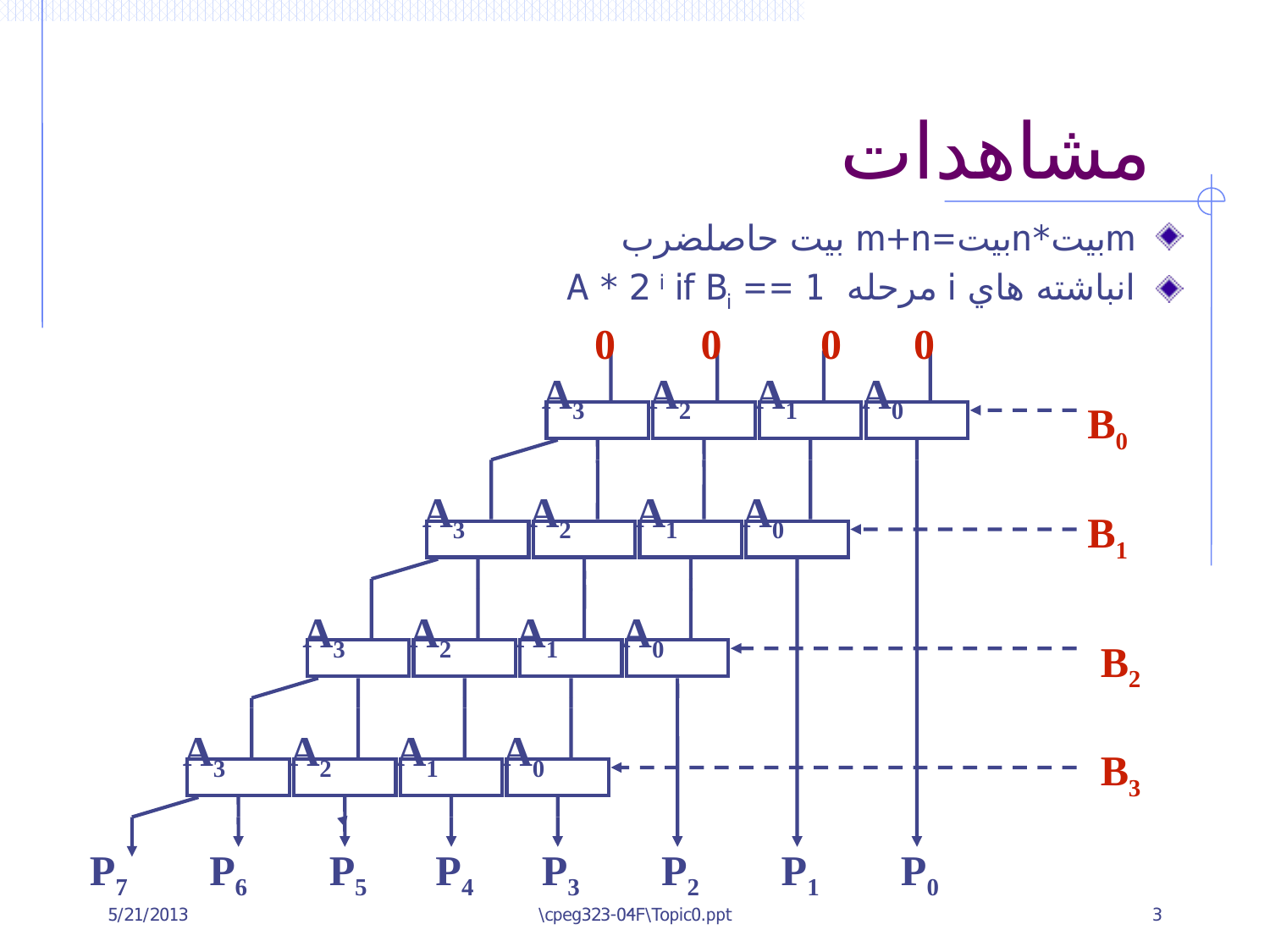

# مشاهدات
mبيت*nبيت=m+n بيت حاصلضرب
انباشته هاي i مرحله  A * 2 i if Bi == 1

0
0
0
0

A3

A2

A1

A0

B0

A3

A2

A1

A0

B1

A3

A2

A1

A0

B2

A3

A2

A1

A0

B3

P7
P6
P5
P4
P3
P2
P1
P0
5/21/2013
\cpeg323-04F\Topic0.ppt
3